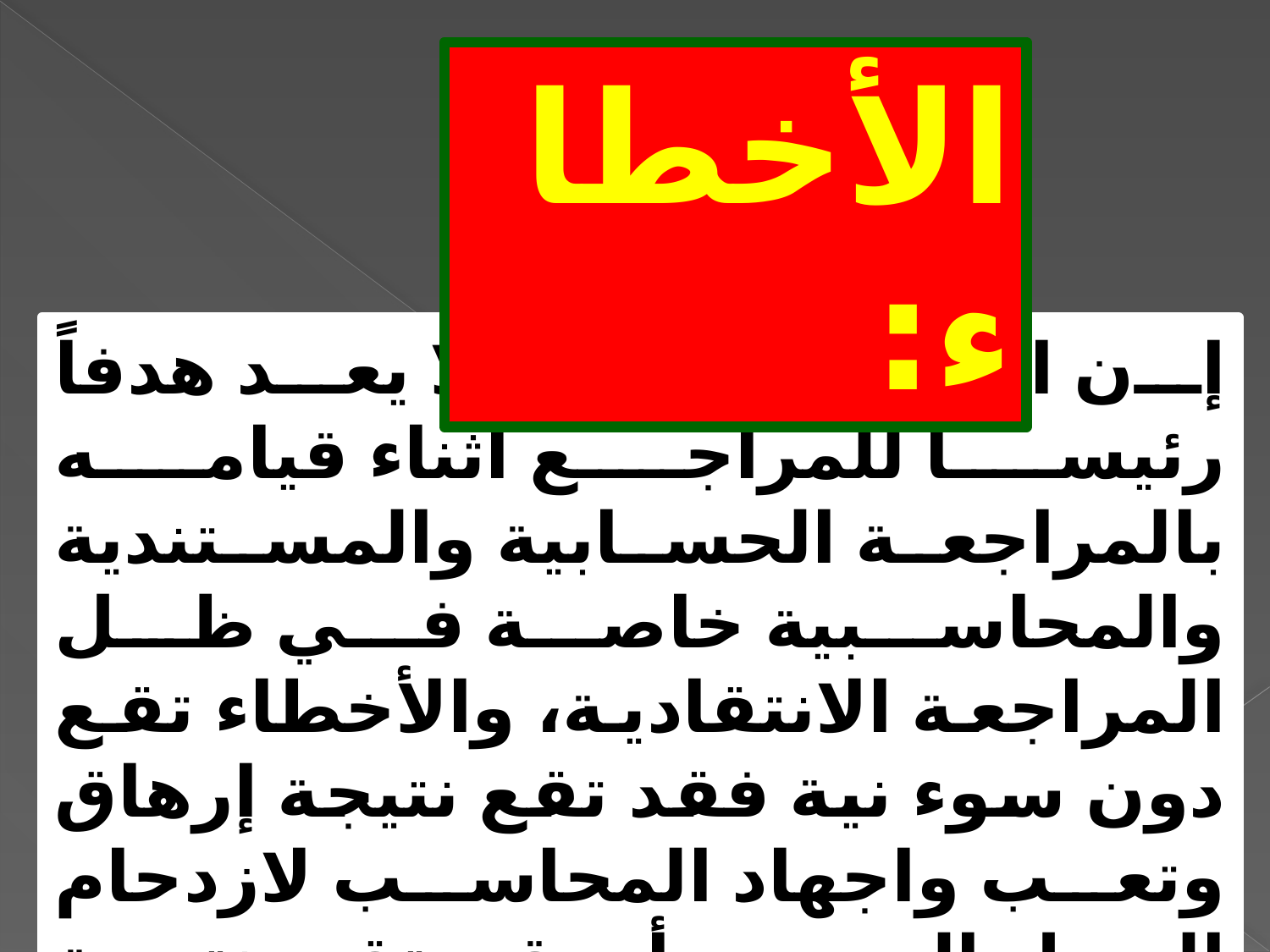

الأخطاء:
إن اكتشاف الأخطاء لا يعد هدفاً رئيساً للمراجع أثناء قيامه بالمراجعة الحسابية والمستندية والمحاسبية خاصة في ظل المراجعة الانتقادية، والأخطاء تقع دون سوء نية فقد تقع نتيجة إرهاق وتعب واجهاد المحاسب لازدحام العمل اليومي، أو قد تقع نتيجة لجهله وعدم معرفته بالاصول والمبادئ المحاسبية.